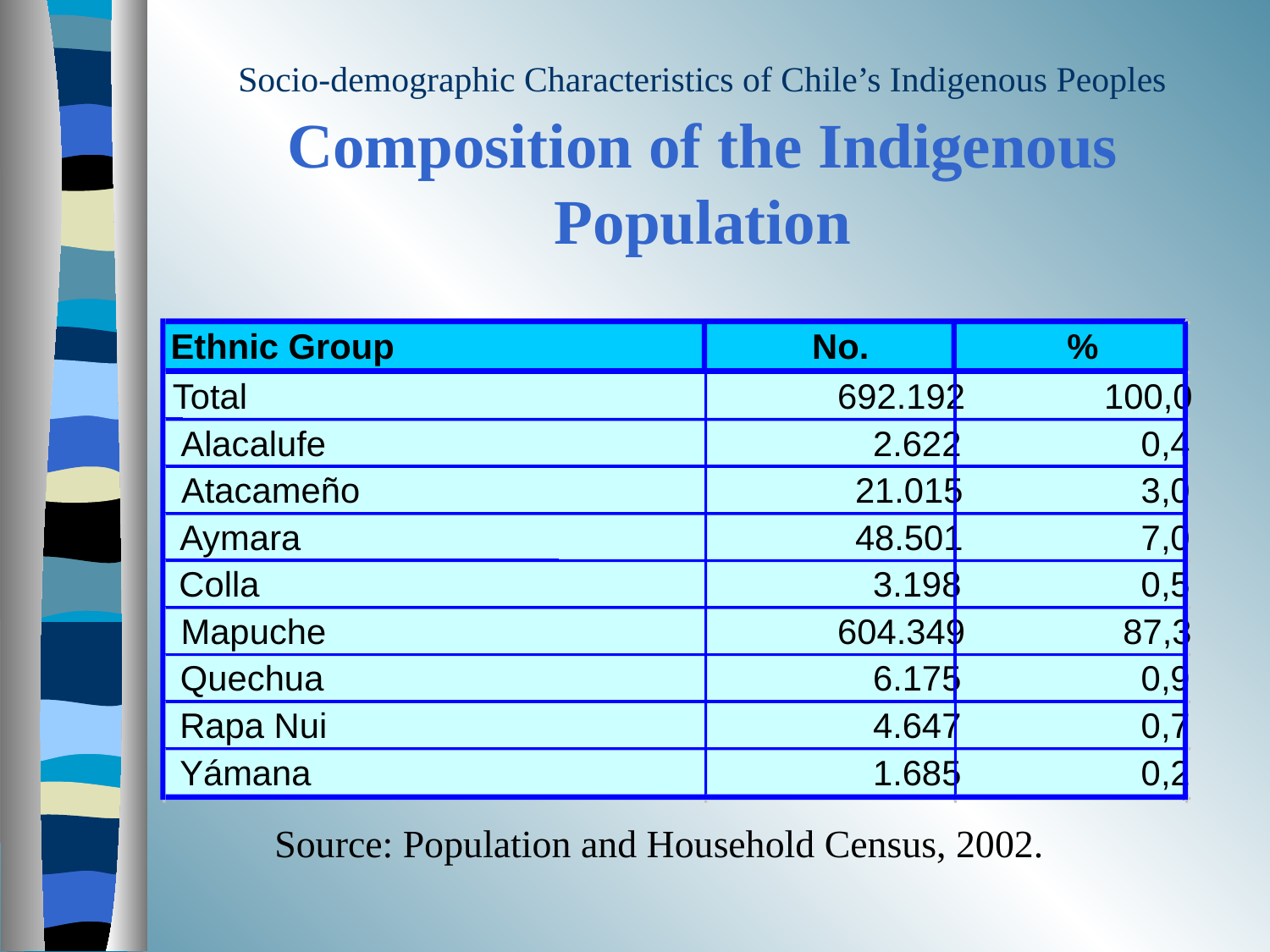

# Socio-demographic Characteristics of Chile’s Indigenous Peoples Composition of the Indigenous Population

Ethnic Group

No.

%

Total

692.192

100,0

Alacalufe
2.622
0,4

Atacameño
21.015
3,0

Aymara
48.501
7,0

Colla
3.198
0,5

Mapuche
604.349
87,3

Quechua
6.175
0,9

Rapa Nui
4.647
0,7

Yámana
1.685
0,2

Source: Population and Household Census, 2002.